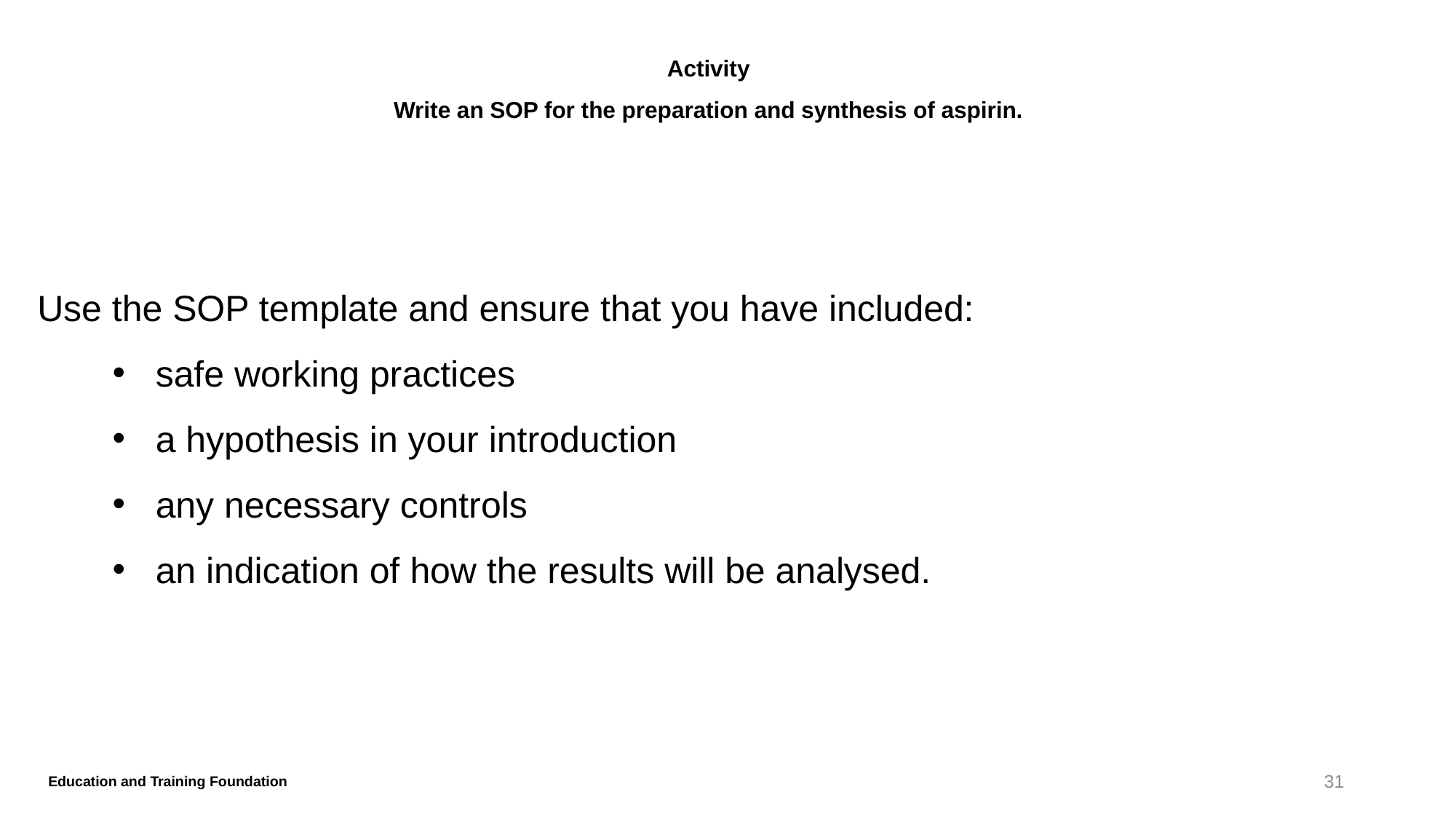

# Activity Write an SOP for the preparation and synthesis of aspirin.

Use the SOP template and ensure that you have included:
safe working practices
a hypothesis in your introduction
any necessary controls
an indication of how the results will be analysed.

31
Education and Training Foundation